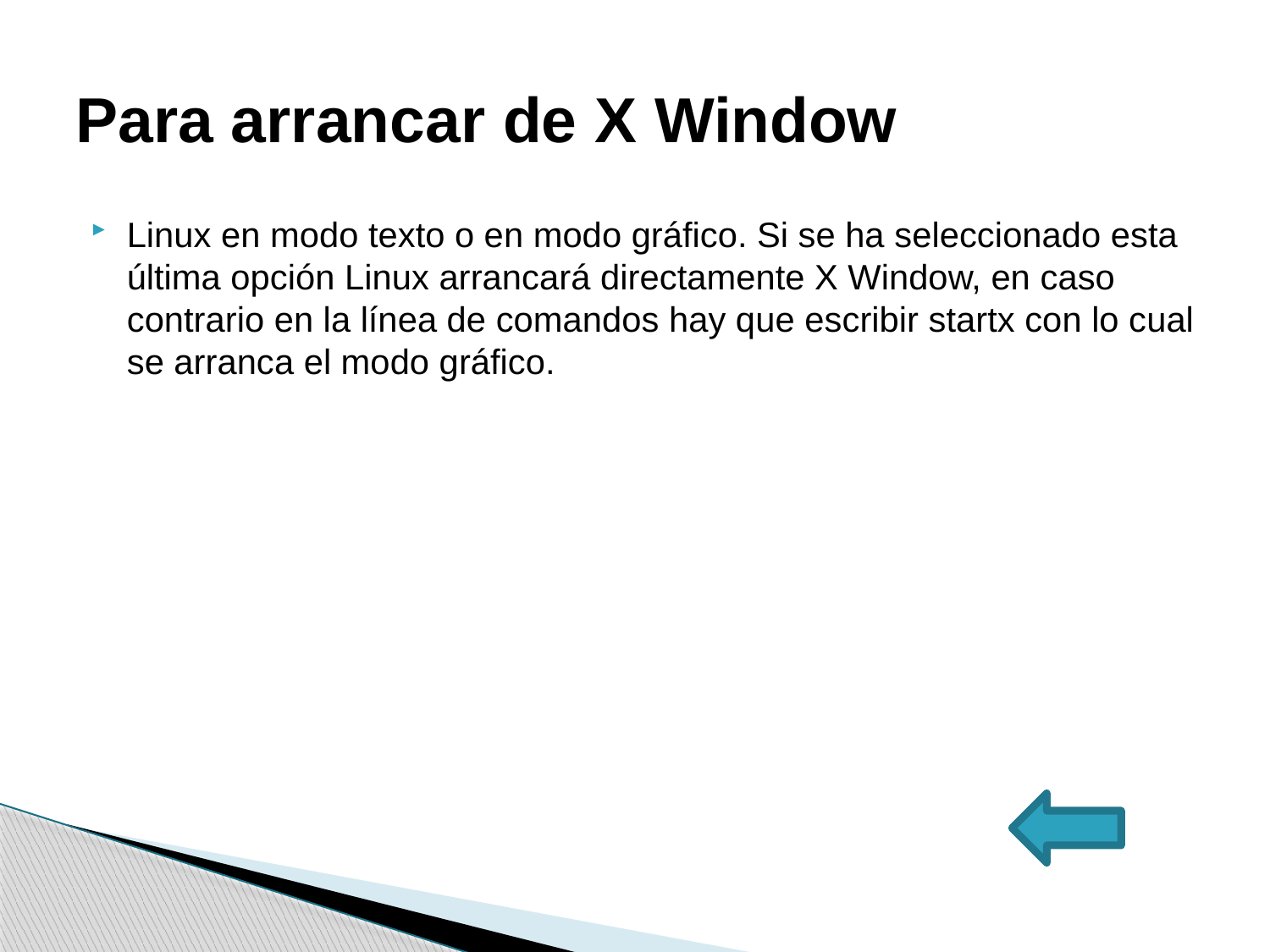

# Para arrancar de X Window
Linux en modo texto o en modo gráfico. Si se ha seleccionado esta última opción Linux arrancará directamente X Window, en caso contrario en la línea de comandos hay que escribir startx con lo cual se arranca el modo gráfico.